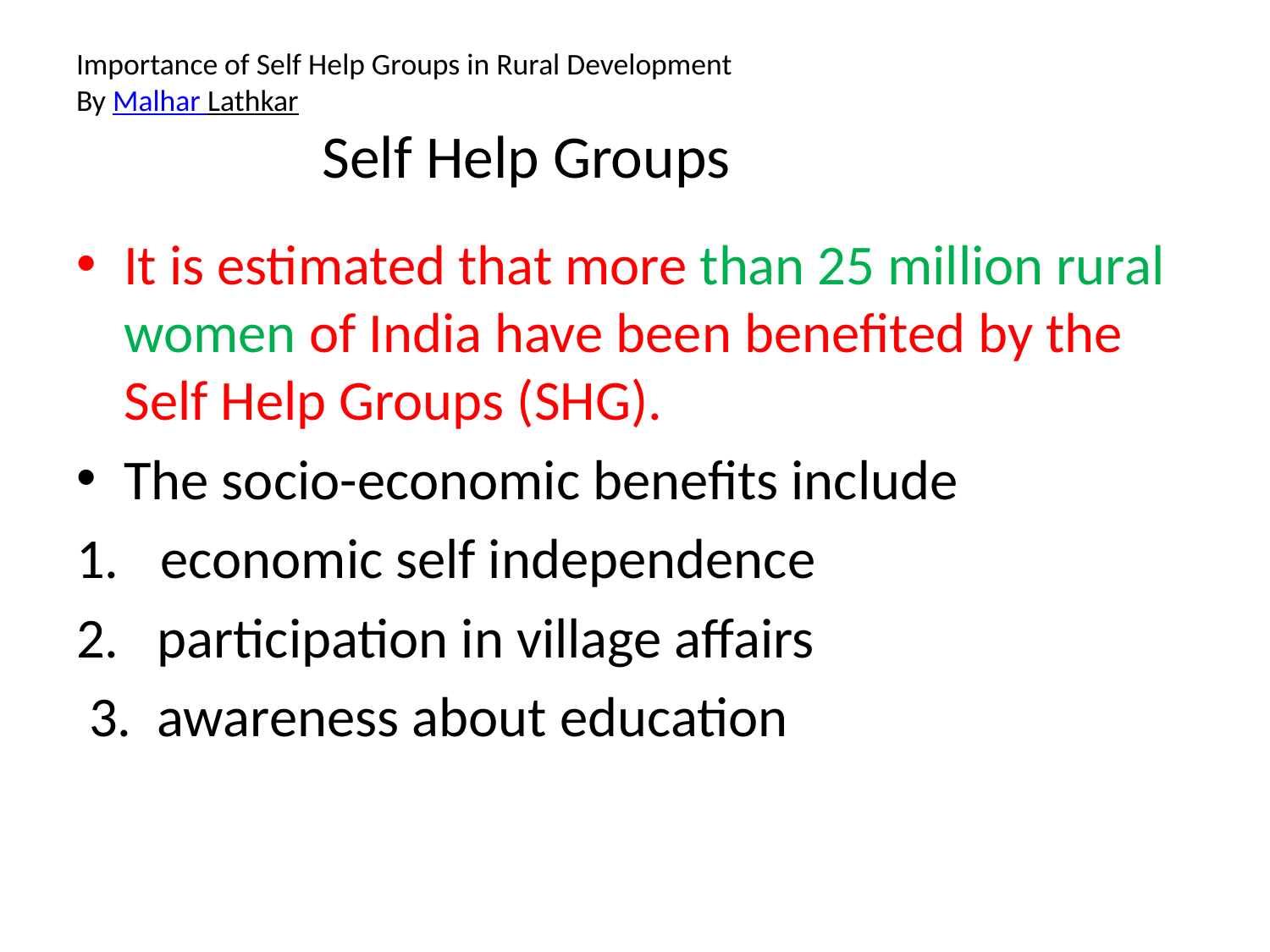

# Importance of Self Help Groups in Rural Development By Malhar Lathkar Self Help Groups
It is estimated that more than 25 million rural women of India have been benefited by the Self Help Groups (SHG).
The socio-economic benefits include
 economic self independence
2.   participation in village affairs
 3.  awareness about education